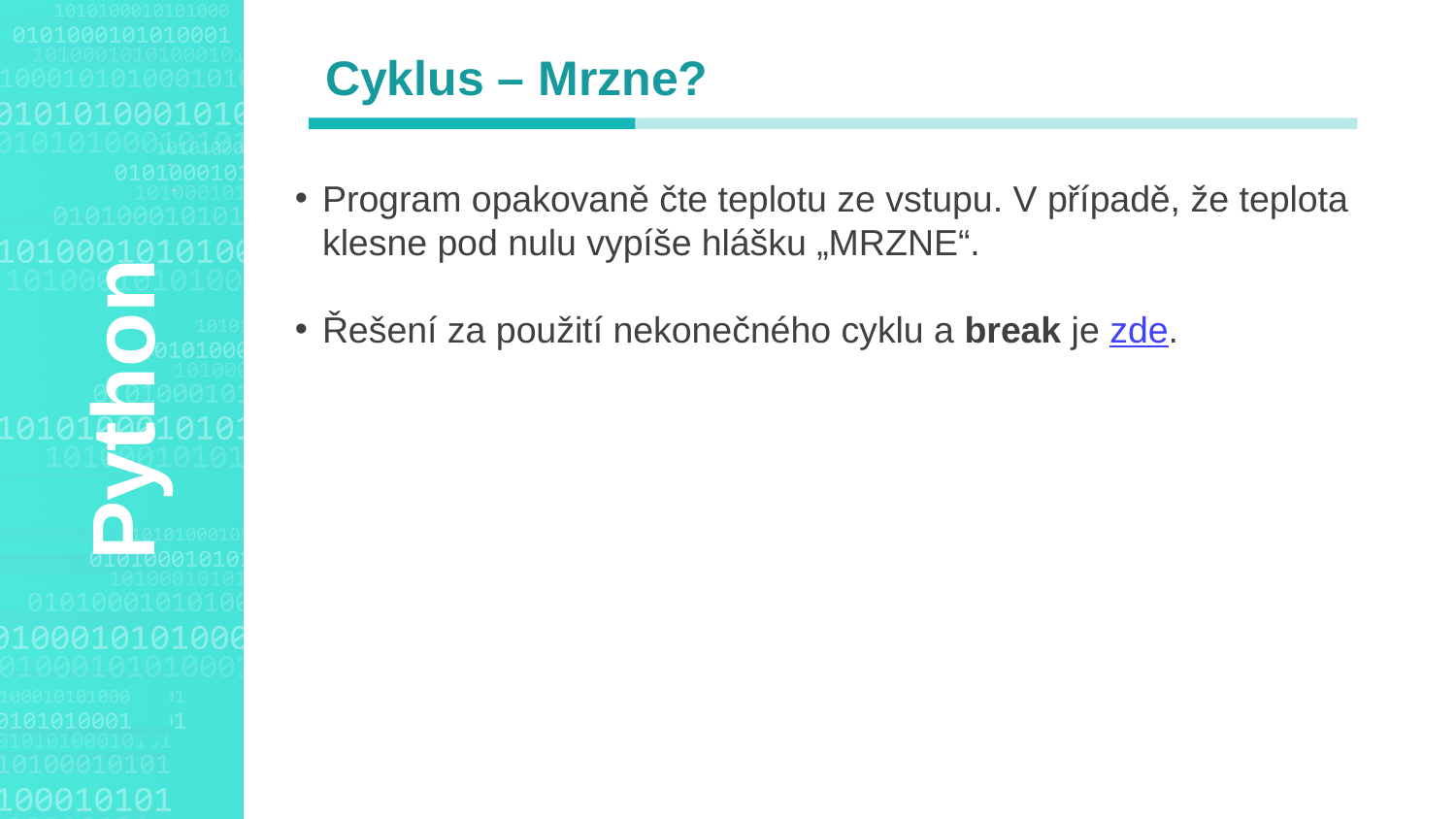

Cyklus – Mrzne?

Program opakovaně čte teplotu ze vstupu. V případě, že teplota klesne pod nulu vypíše hlášku „MRZNE“.

Řešení za použití nekonečného cyklu a break je zde.

Agenda Style

Python